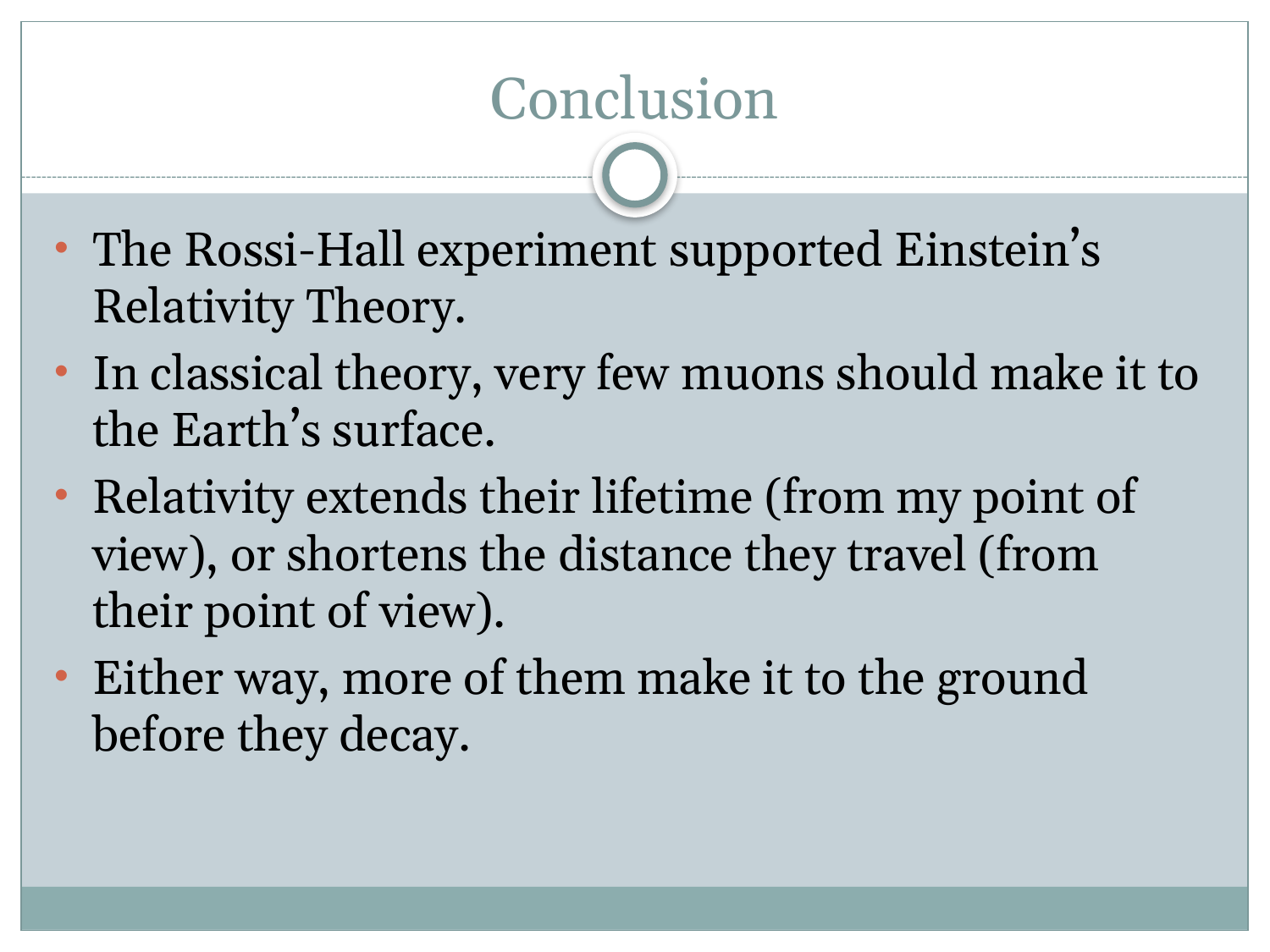

# Conclusion
The Rossi-Hall experiment supported Einstein’s Relativity Theory.
In classical theory, very few muons should make it to the Earth’s surface.
Relativity extends their lifetime (from my point of view), or shortens the distance they travel (from their point of view).
Either way, more of them make it to the ground before they decay.